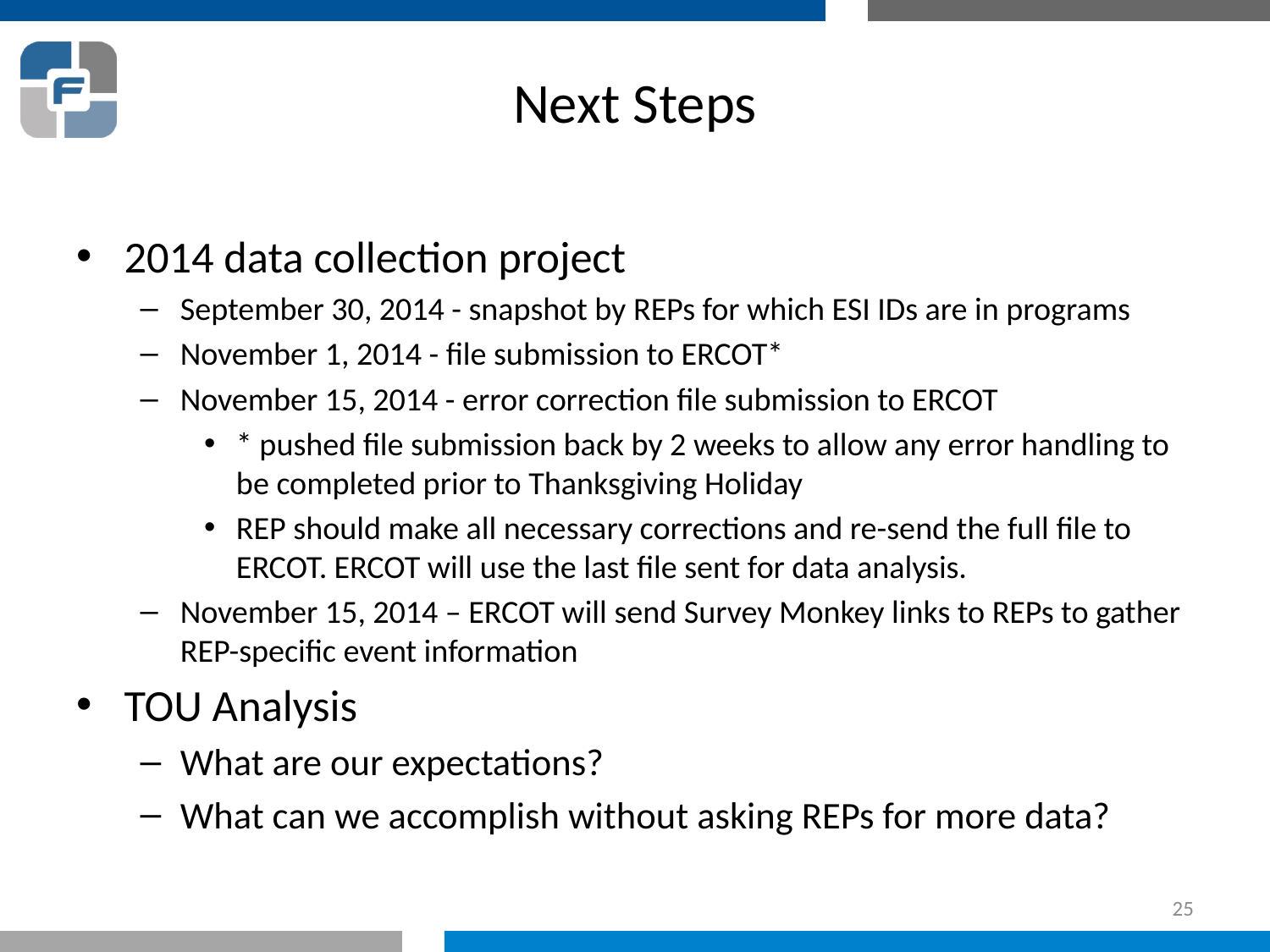

# Next Steps
2014 data collection project
September 30, 2014 - snapshot by REPs for which ESI IDs are in programs
November 1, 2014 - file submission to ERCOT*
November 15, 2014 - error correction file submission to ERCOT
* pushed file submission back by 2 weeks to allow any error handling to be completed prior to Thanksgiving Holiday
REP should make all necessary corrections and re-send the full file to ERCOT. ERCOT will use the last file sent for data analysis.
November 15, 2014 – ERCOT will send Survey Monkey links to REPs to gather REP-specific event information
TOU Analysis
What are our expectations?
What can we accomplish without asking REPs for more data?
25